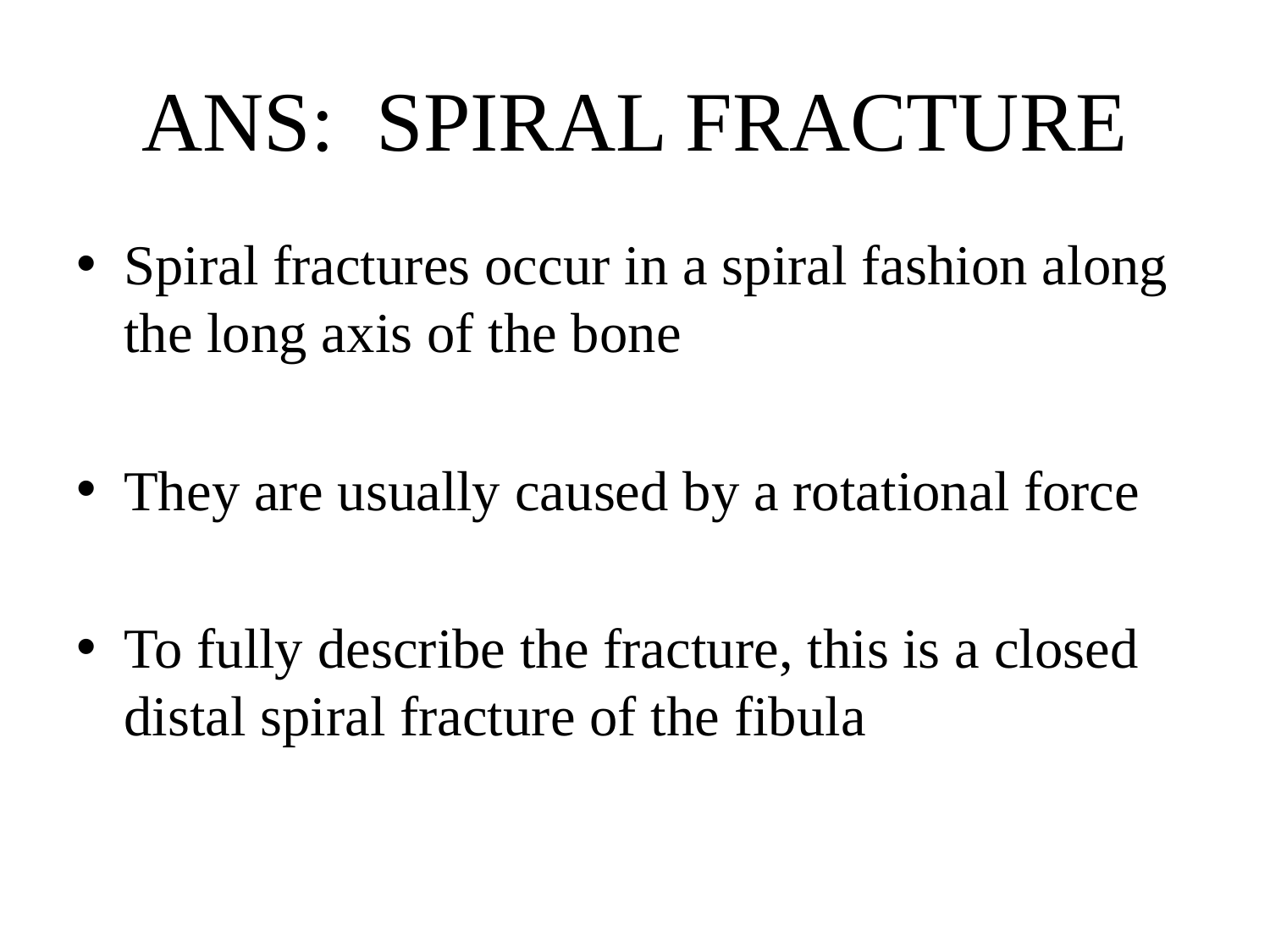

# ANS:  SPIRAL FRACTURE
Spiral fractures occur in a spiral fashion along the long axis of the bone

They are usually caused by a rotational force

To fully describe the fracture, this is a closed distal spiral fracture of the fibula